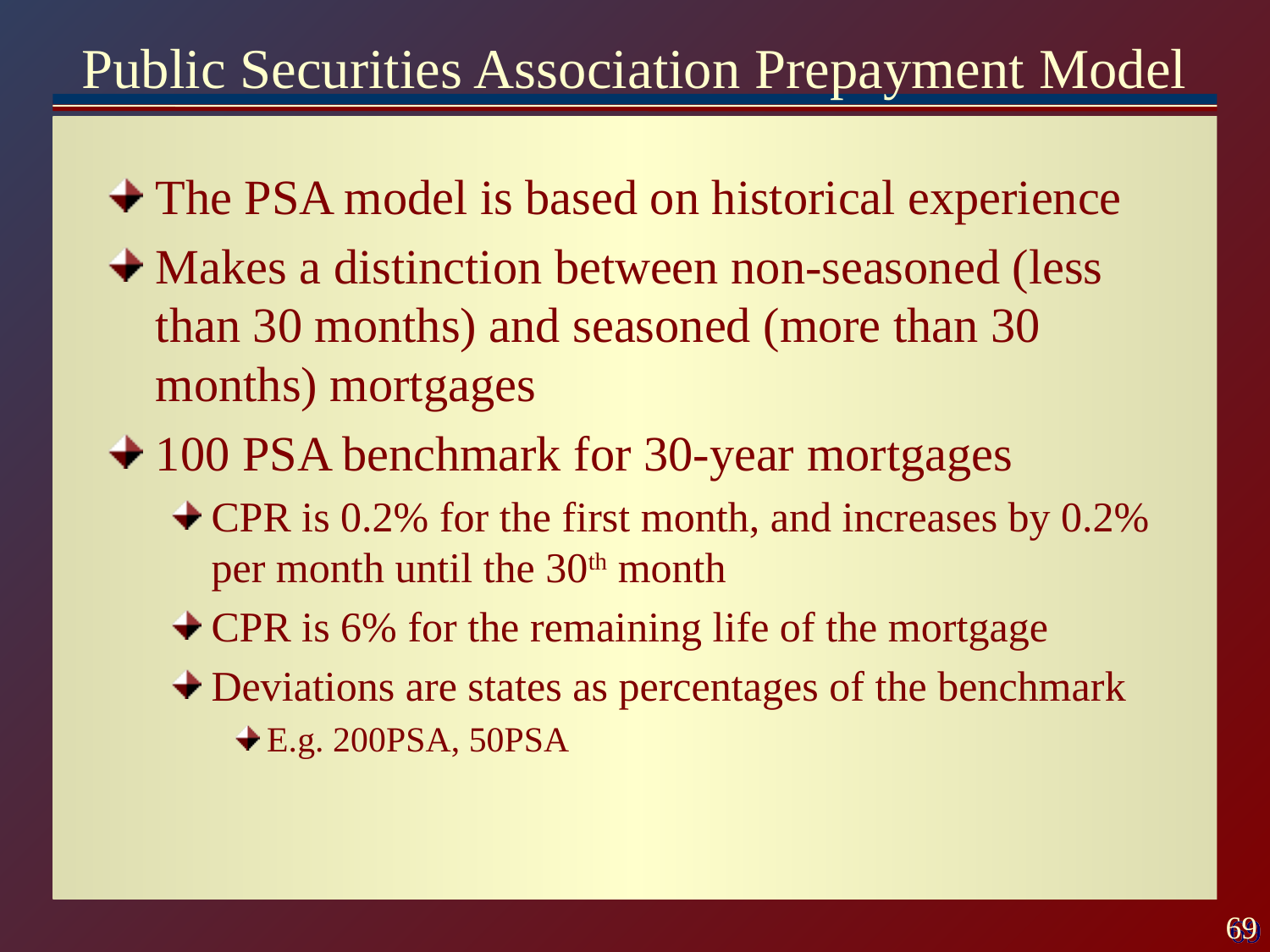

# Public Securities Association Prepayment Model
The PSA model is based on historical experience
Makes a distinction between non-seasoned (less than 30 months) and seasoned (more than 30 months) mortgages
100 PSA benchmark for 30-year mortgages
CPR is 0.2% for the first month, and increases by 0.2% per month until the 30th month
CPR is 6% for the remaining life of the mortgage
Deviations are states as percentages of the benchmark
E.g. 200PSA, 50PSA